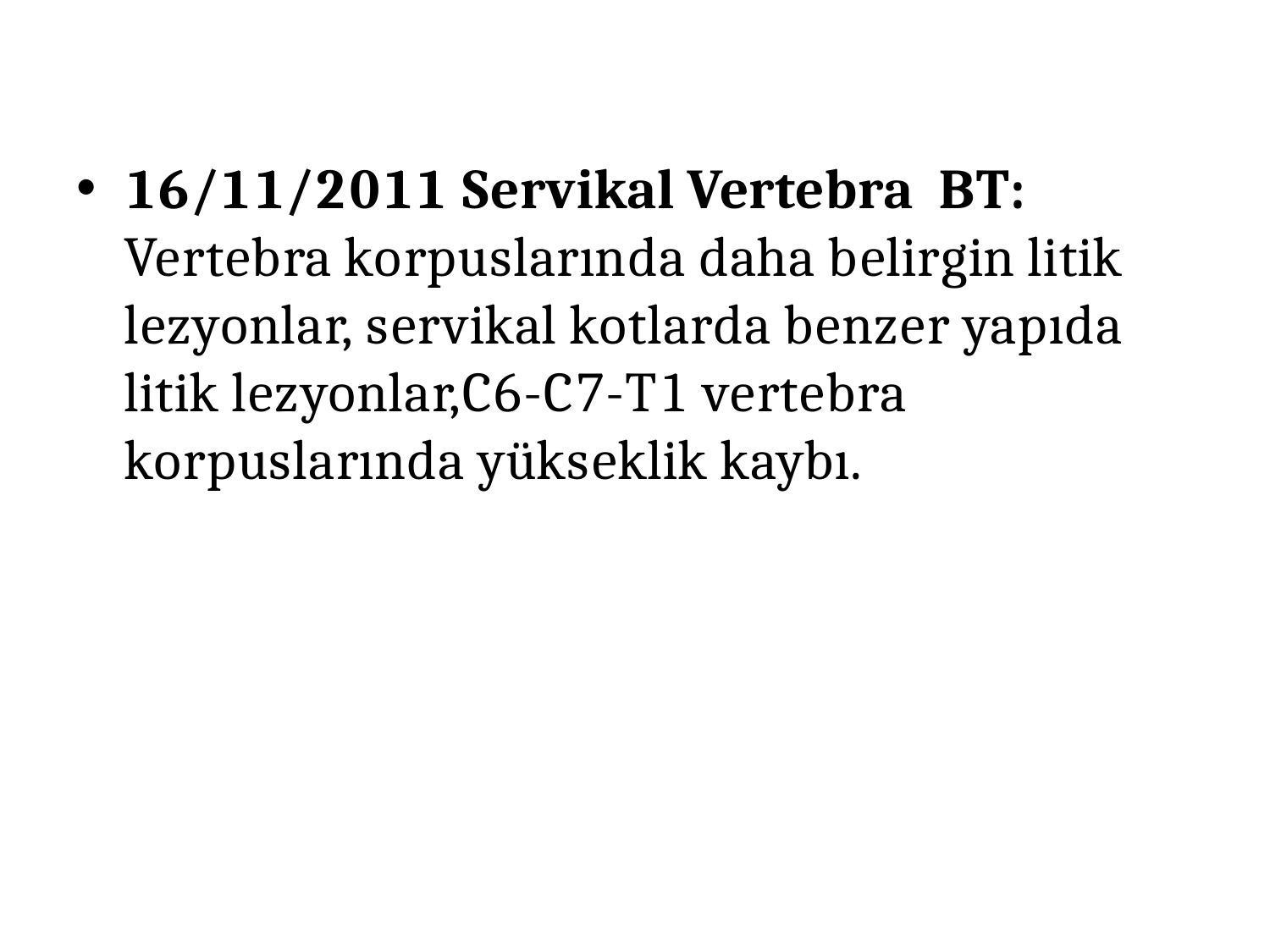

16/11/2011 Servikal Vertebra  BT: Vertebra korpuslarında daha belirgin litik lezyonlar, servikal kotlarda benzer yapıda litik lezyonlar,C6-C7-T1 vertebra korpuslarında yükseklik kaybı.